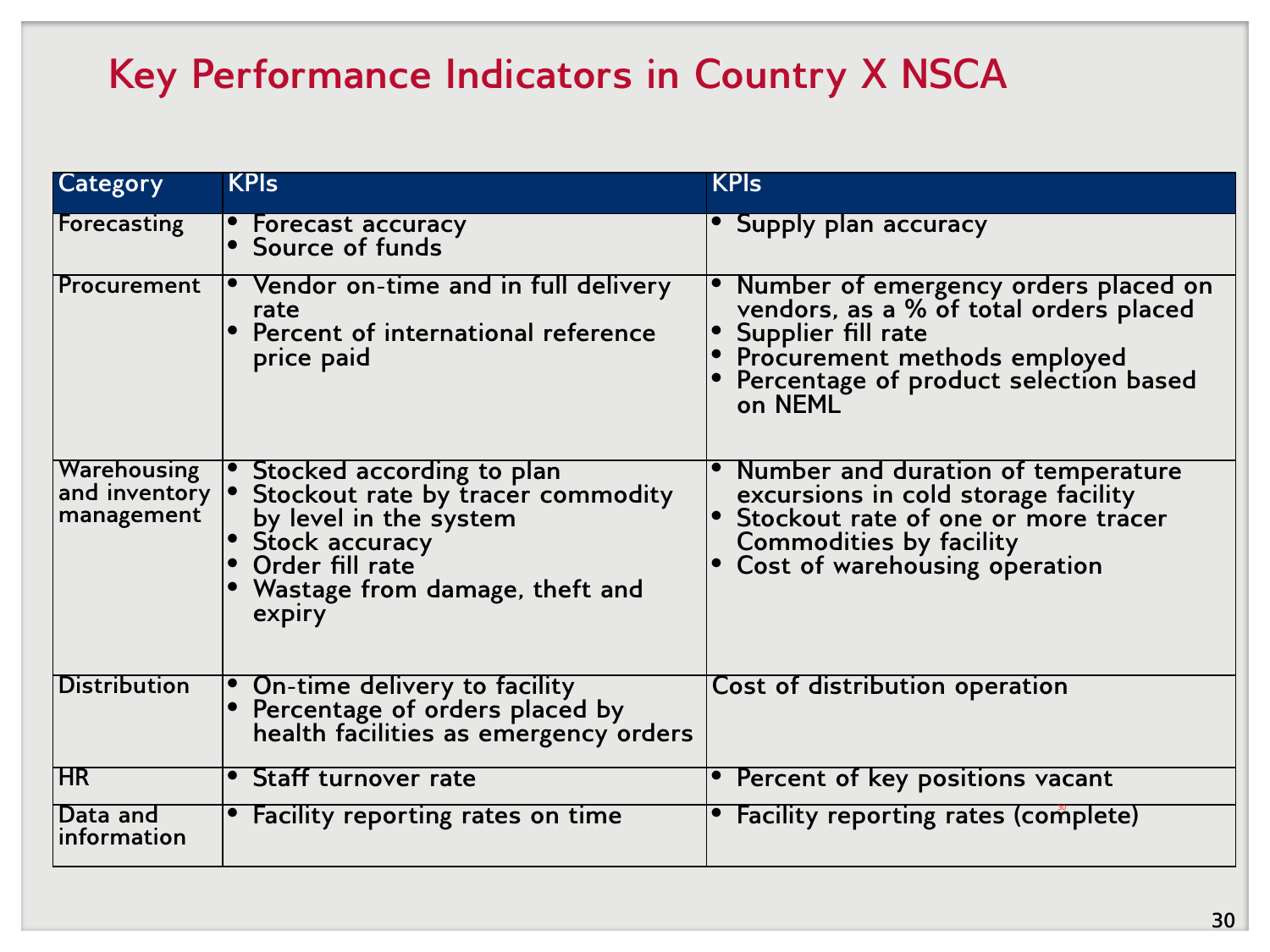

# Key Performance Indicators in Country X NSCA
| Category | KPIs | KPIs |
| --- | --- | --- |
| Forecasting | Forecast accuracy Source of funds | Supply plan accuracy |
| Procurement | Vendor on-time and in full delivery rate Percent of international reference price paid | Number of emergency orders placed on vendors, as a % of total orders placed Supplier fill rate Procurement methods employed Percentage of product selection based on NEML |
| Warehousing and inventory management | Stocked according to plan Stockout rate by tracer commodity by level in the system Stock accuracy Order fill rate Wastage from damage, theft and expiry | Number and duration of temperature excursions in cold storage facility Stockout rate of one or more tracer Commodities by facility Cost of warehousing operation |
| Distribution | On-time delivery to facility Percentage of orders placed by health facilities as emergency orders | Cost of distribution operation |
| HR | Staff turnover rate | Percent of key positions vacant |
| Data and information | Facility reporting rates on time | Facility reporting rates (complete) |
30
30